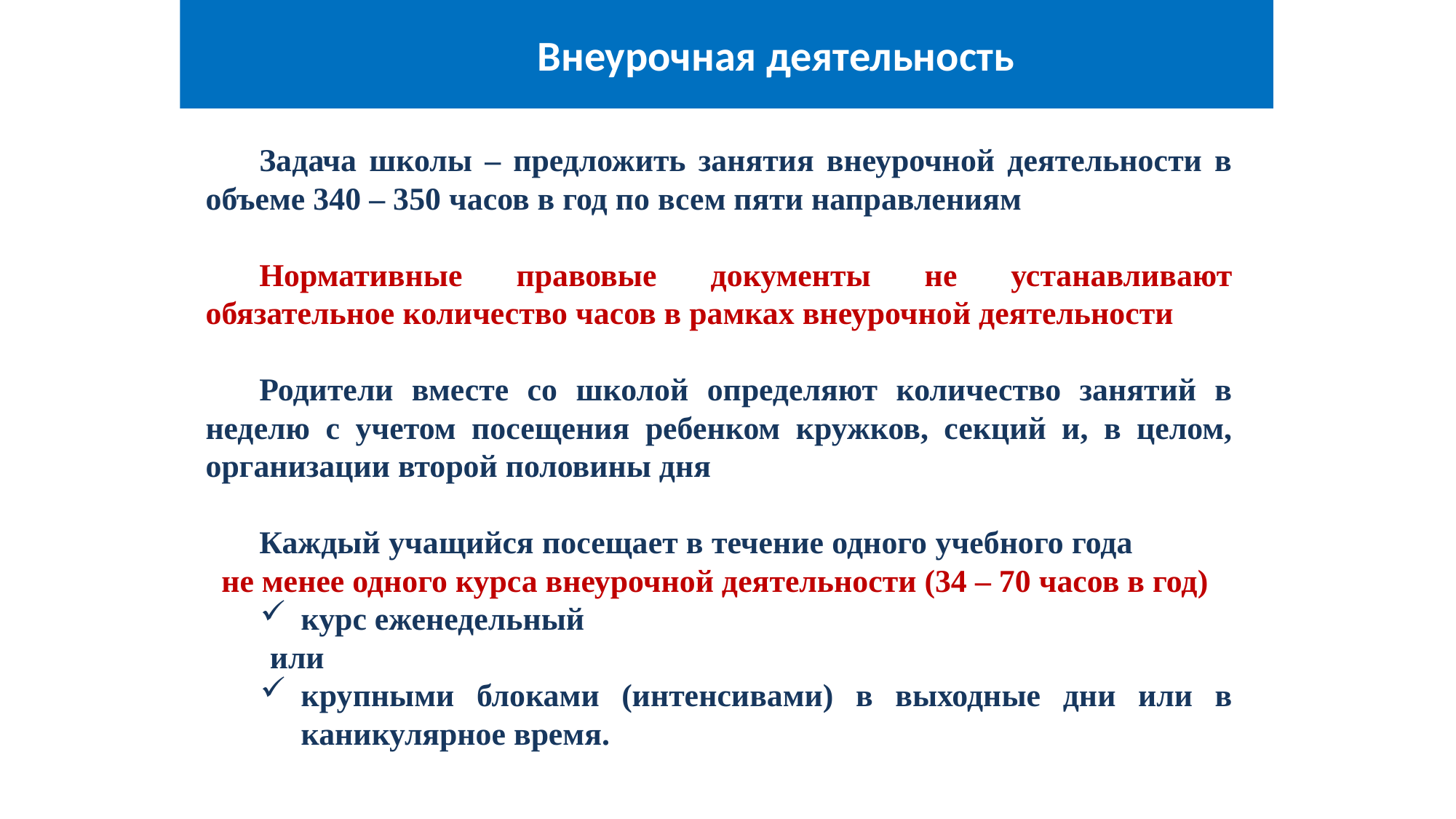

# Внеурочная деятельность

Задача школы – предложить занятия внеурочной деятельности в объеме 340 – 350 часов в год по всем пяти направлениям

Нормативные правовые документы не устанавливают обязательное количество часов в рамках внеурочной деятельности

Родители вместе со школой определяют количество занятий в неделю с учетом посещения ребенком кружков, секций и, в целом, организации второй половины дня

Каждый учащийся посещает в течение одного учебного года               не менее одного курса внеурочной деятельности (34 – 70 часов в год)
курс еженедельный
	или
крупными блоками (интенсивами) в выходные дни или в каникулярное время.